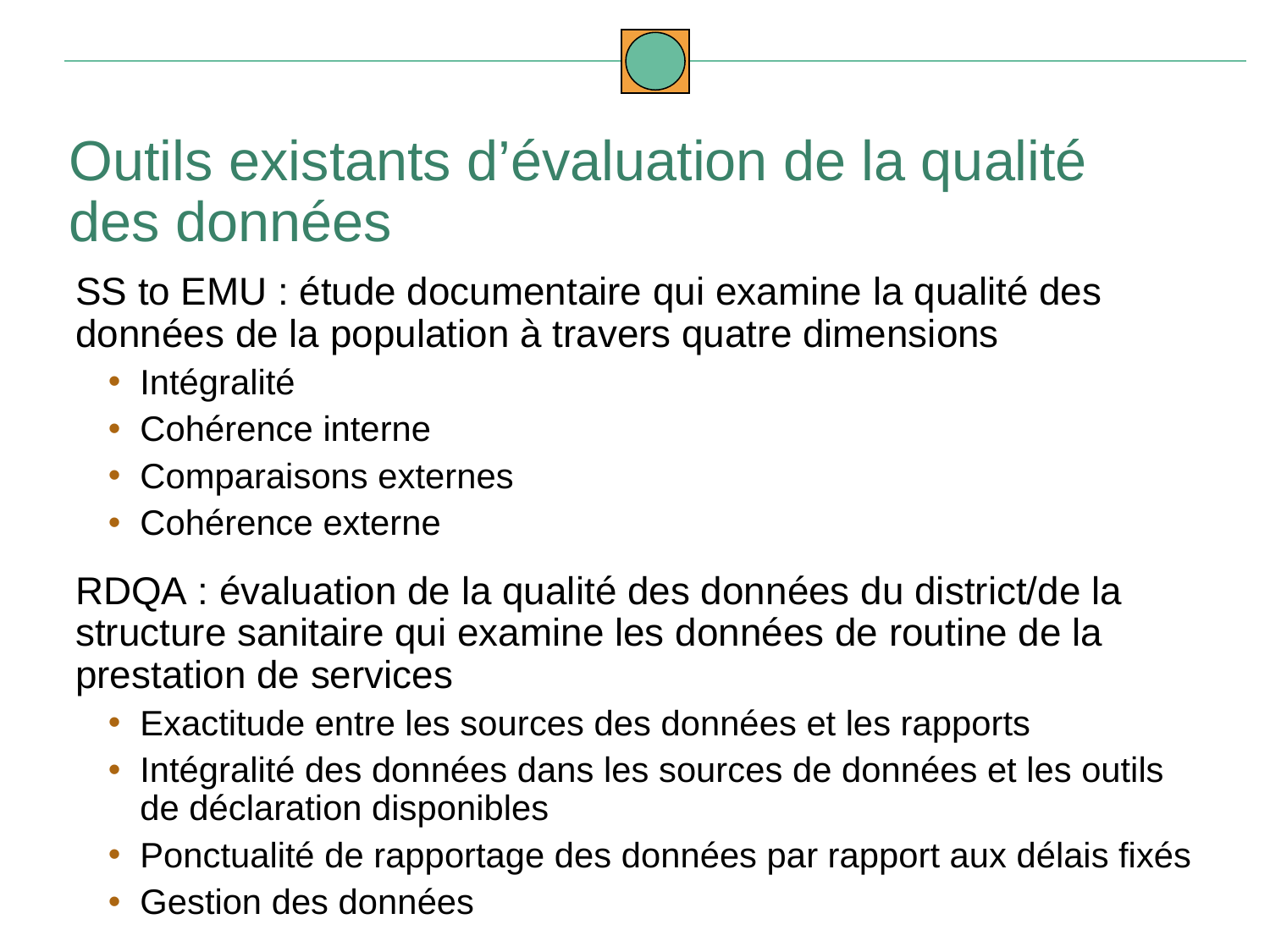

Outils existants d’évaluation de la qualité
des données
SS to EMU : étude documentaire qui examine la qualité des données de la population à travers quatre dimensions
Intégralité
Cohérence interne
Comparaisons externes
Cohérence externe
RDQA : évaluation de la qualité des données du district/de la structure sanitaire qui examine les données de routine de la prestation de services
Exactitude entre les sources des données et les rapports
Intégralité des données dans les sources de données et les outils de déclaration disponibles
Ponctualité de rapportage des données par rapport aux délais fixés
Gestion des données